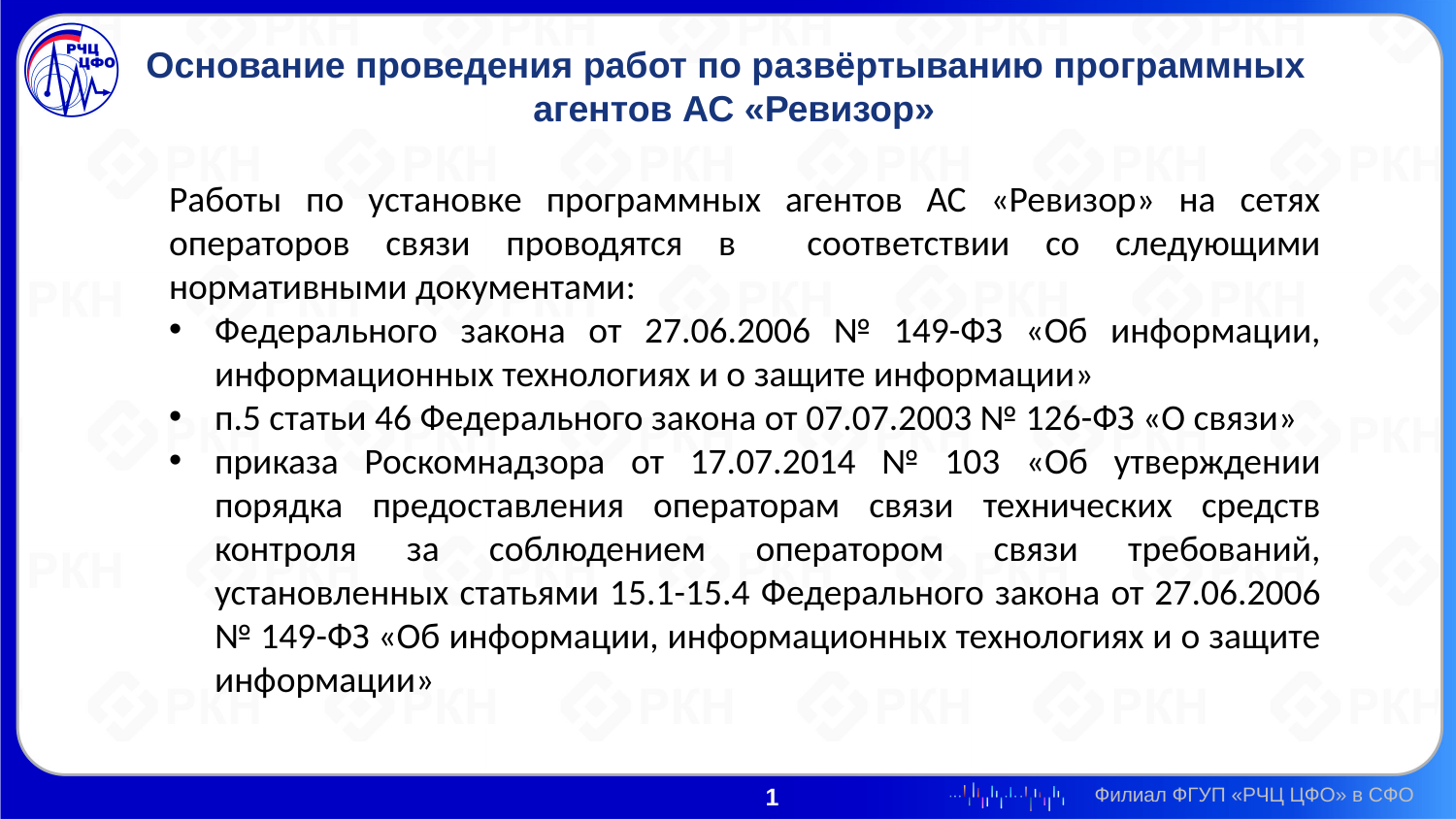

Основание проведения работ по развёртыванию программных
                                      агентов АС «Ревизор»
Работы по установке программных агентов АС «Ревизор» на сетях операторов связи проводятся в  соответствии со следующими нормативными документами:
Федерального закона от 27.06.2006 № 149-ФЗ «Об информации, информационных технологиях и о защите информации»
п.5 статьи 46 Федерального закона от 07.07.2003 № 126-ФЗ «О связи»
приказа Роскомнадзора от 17.07.2014 № 103 «Об утверждении порядка предоставления операторам связи технических средств контроля за соблюдением оператором связи требований, установленных статьями 15.1-15.4 Федерального закона от 27.06.2006 № 149-ФЗ «Об информации, информационных технологиях и о защите информации»
1
Филиал ФГУП «РЧЦ ЦФО» в СФО